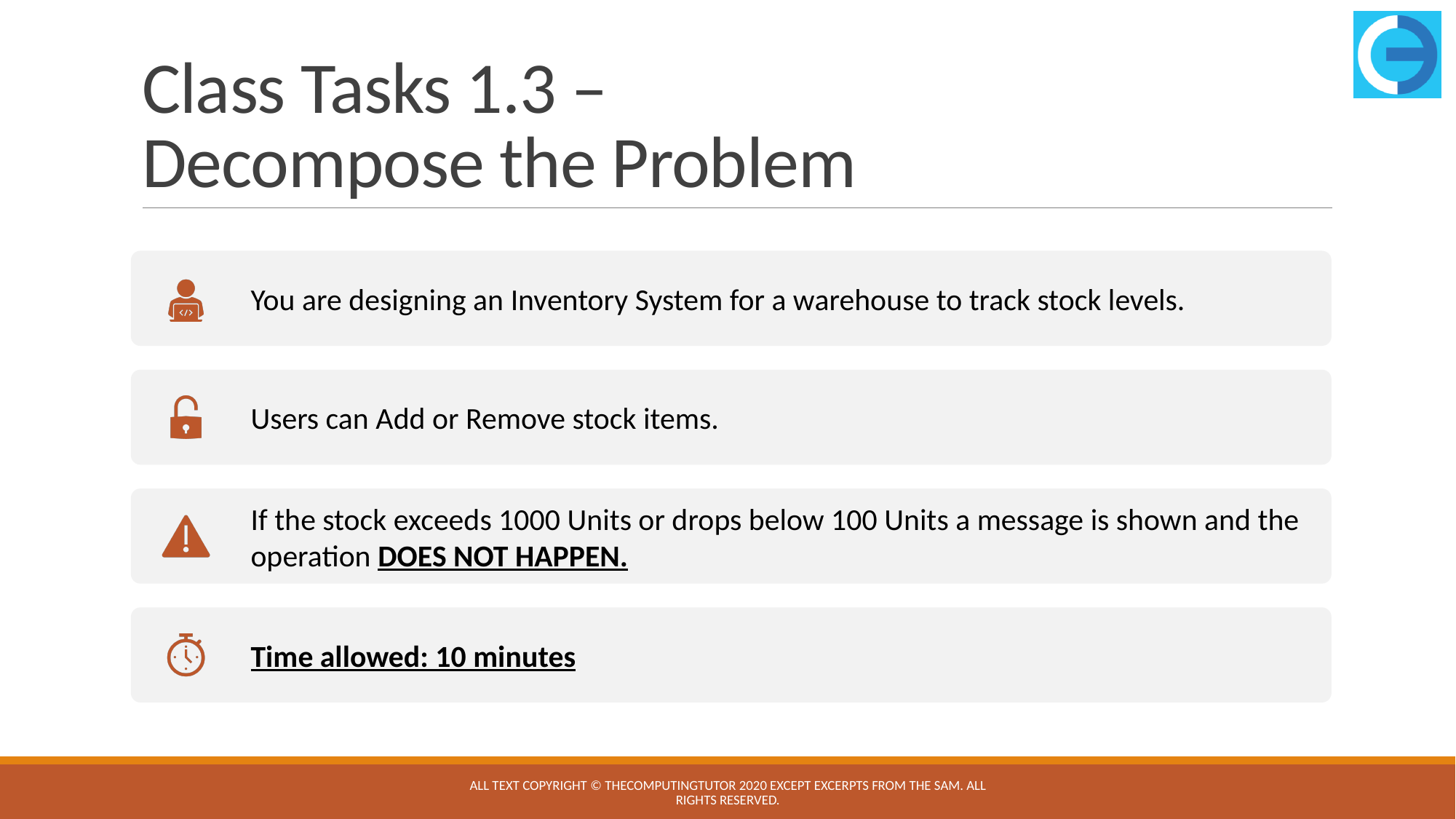

# Class Tasks 1.3 – Decompose the Problem
You are designing an Inventory System for a warehouse to track stock levels.
Users can Add or Remove stock items.
If the stock exceeds 1000 Units or drops below 100 Units a message is shown and the operation DOES NOT HAPPEN.
Time allowed: 10 minutes
All text copyright © TheComputingTutor 2020 except excerpts from the SAM. All rights Reserved.